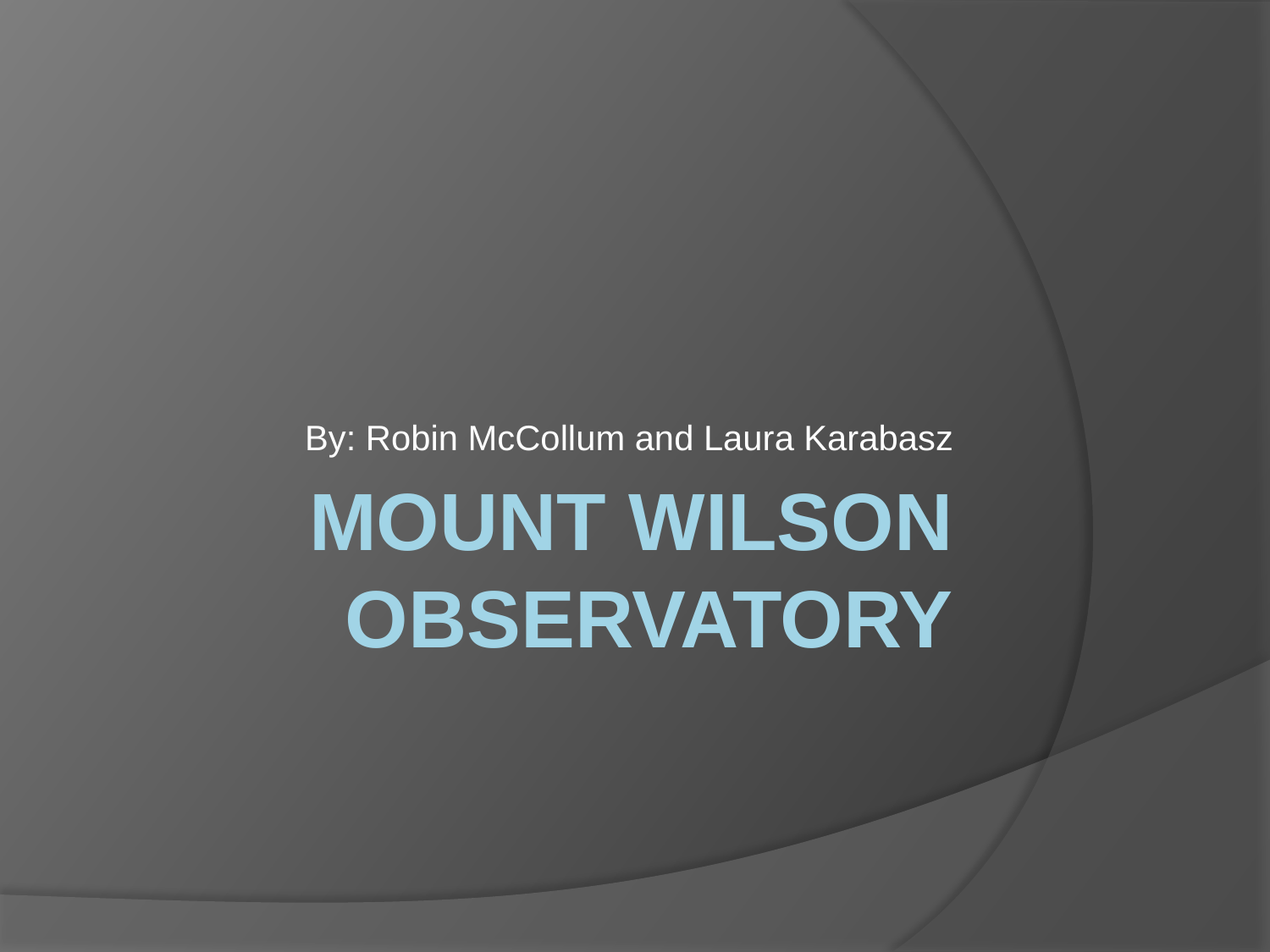

By: Robin McCollum and Laura Karabasz
# Mount Wilson Observatory